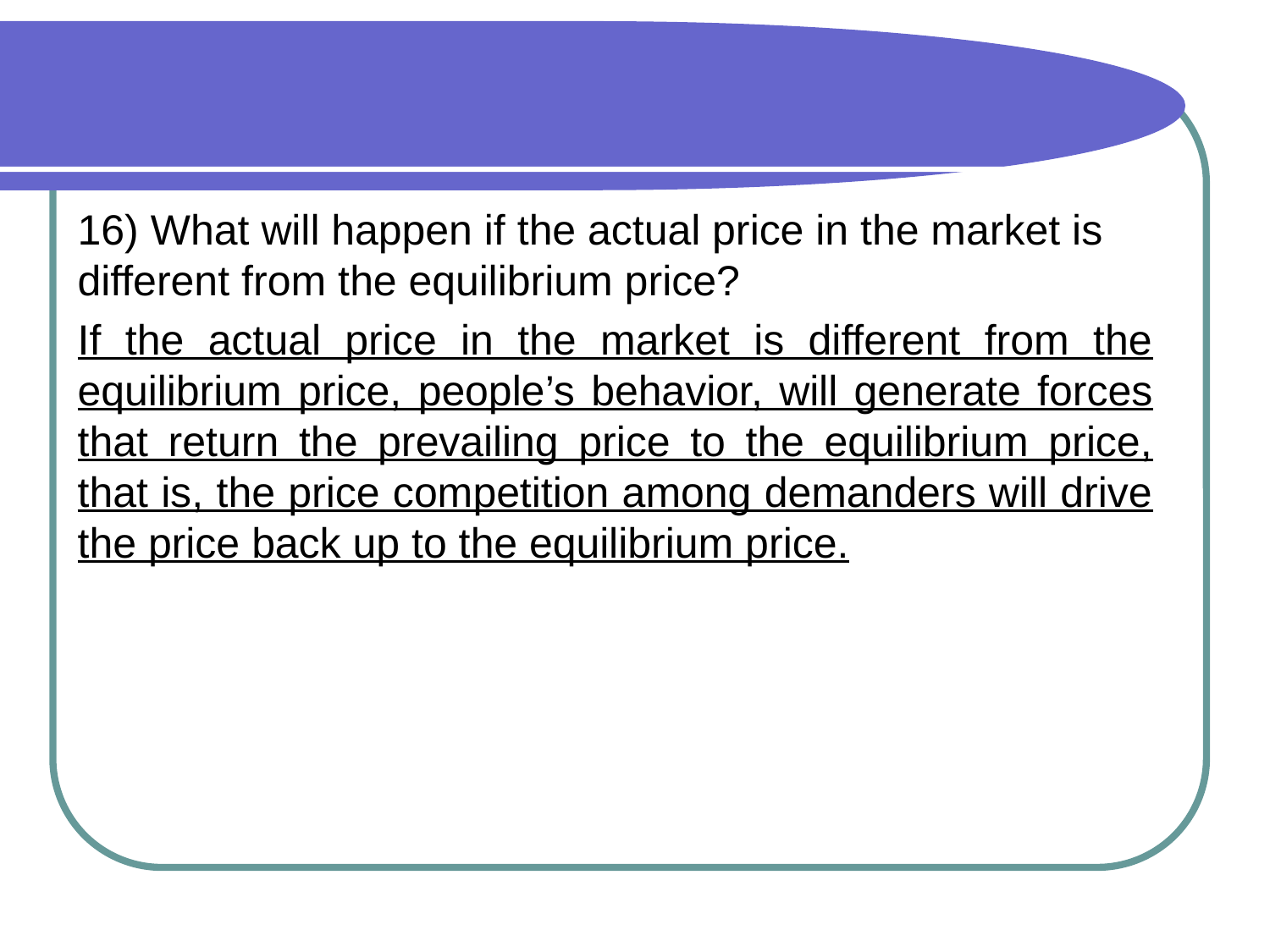

#
16) What will happen if the actual price in the market is different from the equilibrium price?
If the actual price in the market is different from the equilibrium price, people’s behavior, will generate forces that return the prevailing price to the equilibrium price, that is, the price competition among demanders will drive the price back up to the equilibrium price.